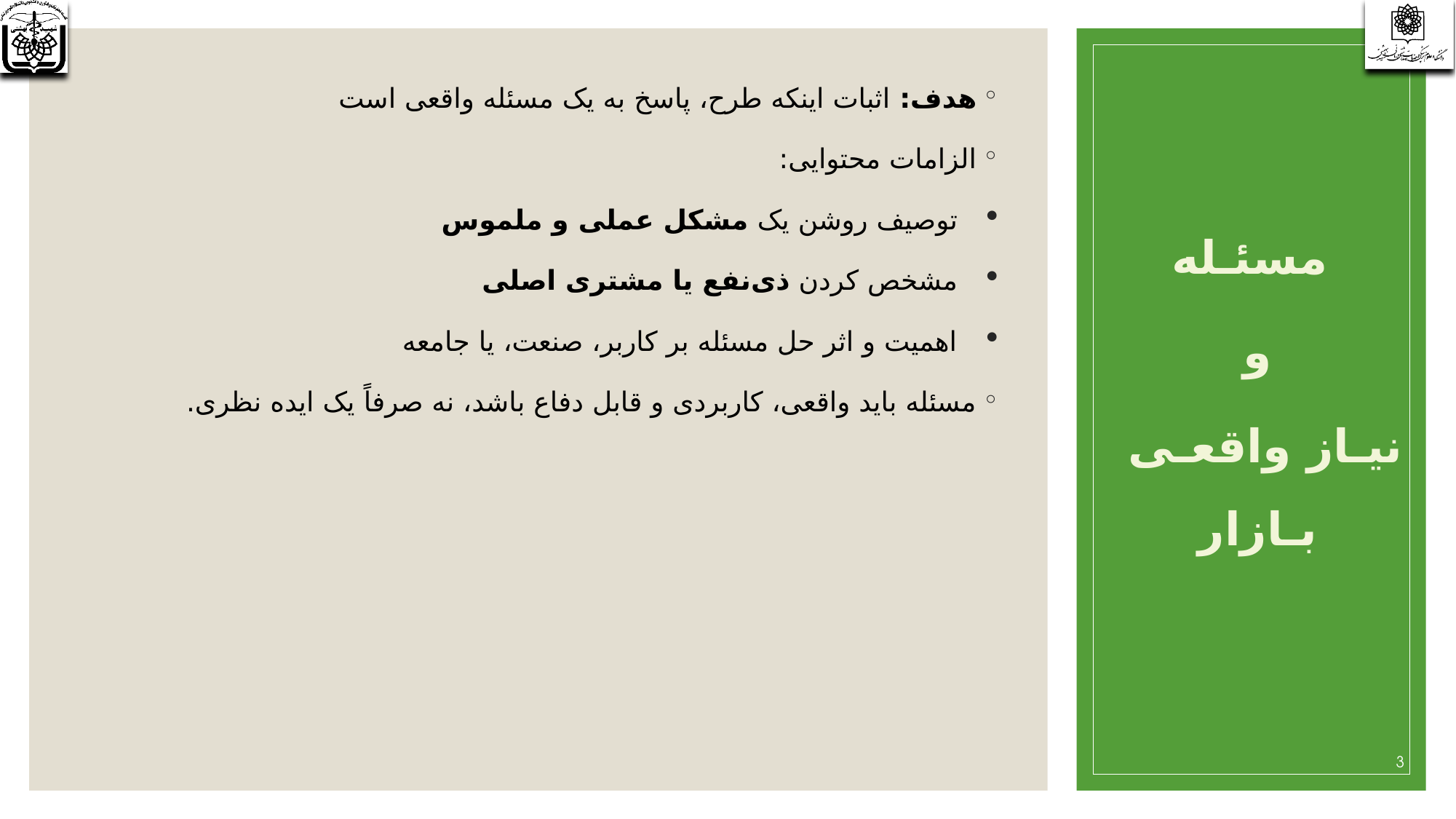

هدف: اثبات اینکه طرح، پاسخ به یک مسئله واقعی است
الزامات محتوایی:
توصیف روشن یک مشکل عملی و ملموس
مشخص کردن ذی‌نفع یا مشتری اصلی
اهمیت و اثر حل مسئله بر کاربر، صنعت، یا جامعه
مسئله باید واقعی، کاربردی و قابل دفاع باشد، نه صرفاً یک ایده نظری.

مسئـله
و
 نیـاز واقعـی بـازار
3